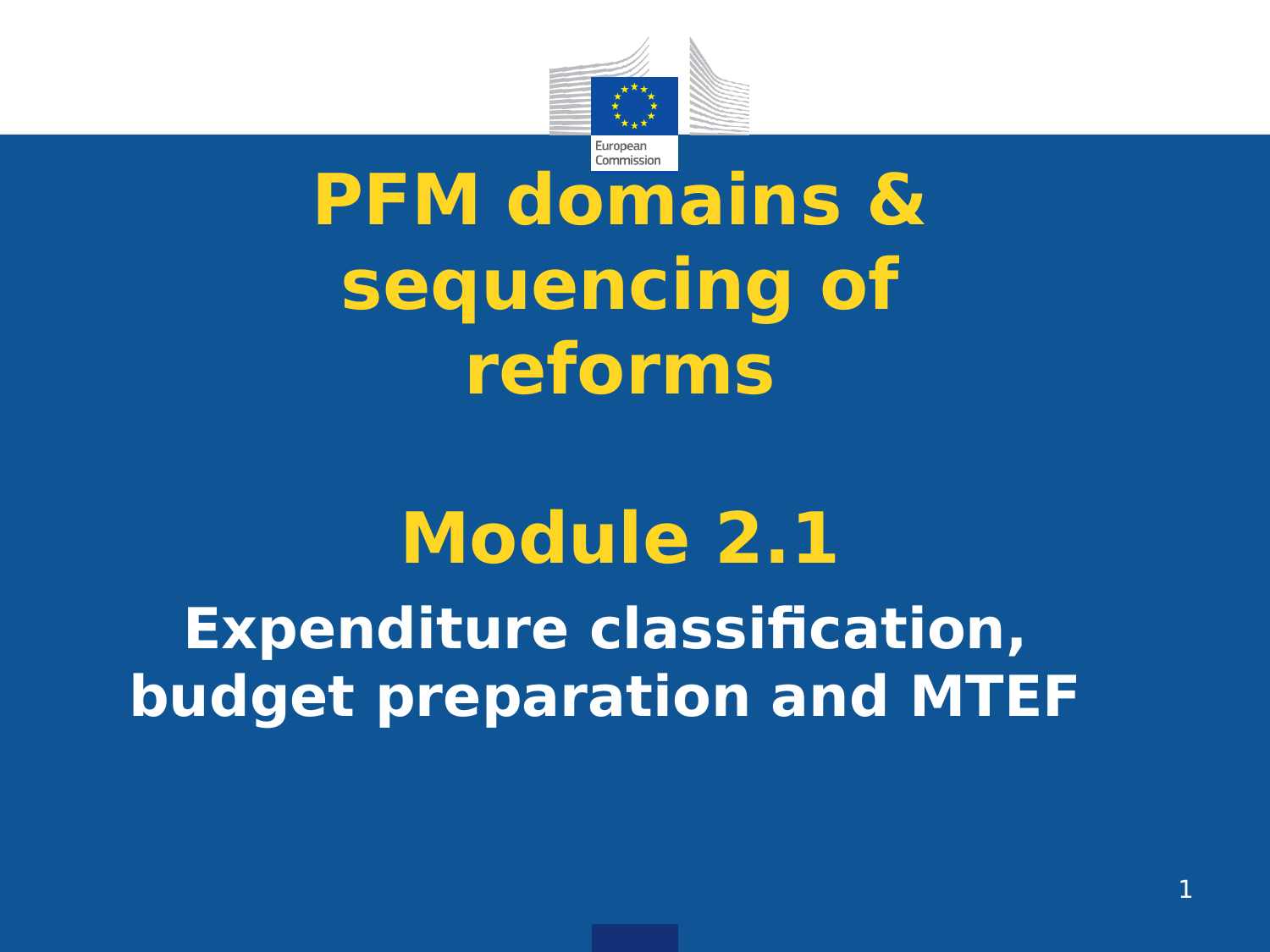

# PFM domains & sequencing of reforms Module 2.1
Expenditure classification, budget preparation and MTEF
1